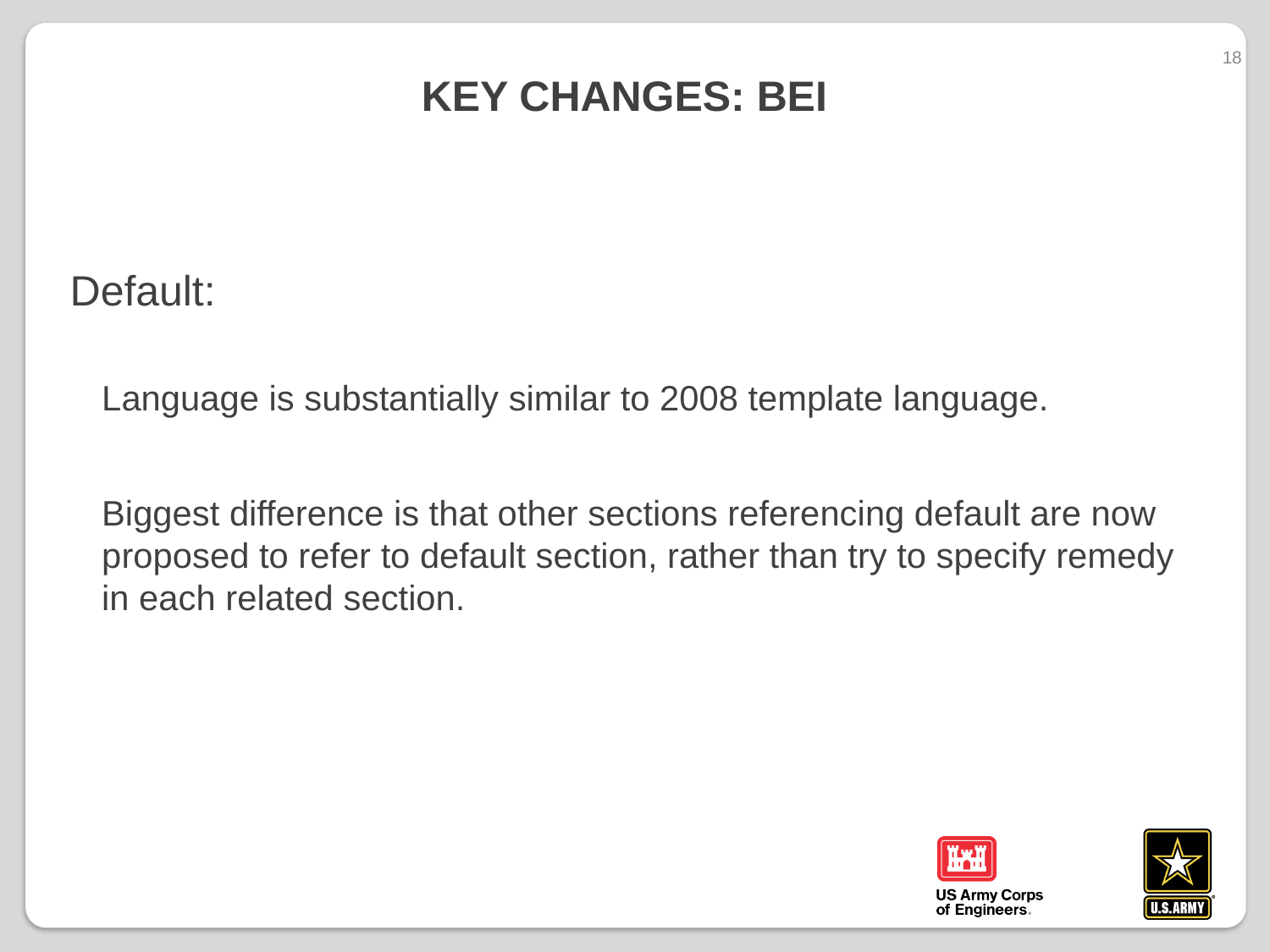

18
# Key Changes: BEI
Default:

Language is substantially similar to 2008 template language.

Biggest difference is that other sections referencing default are now proposed to refer to default section, rather than try to specify remedy in each related section.